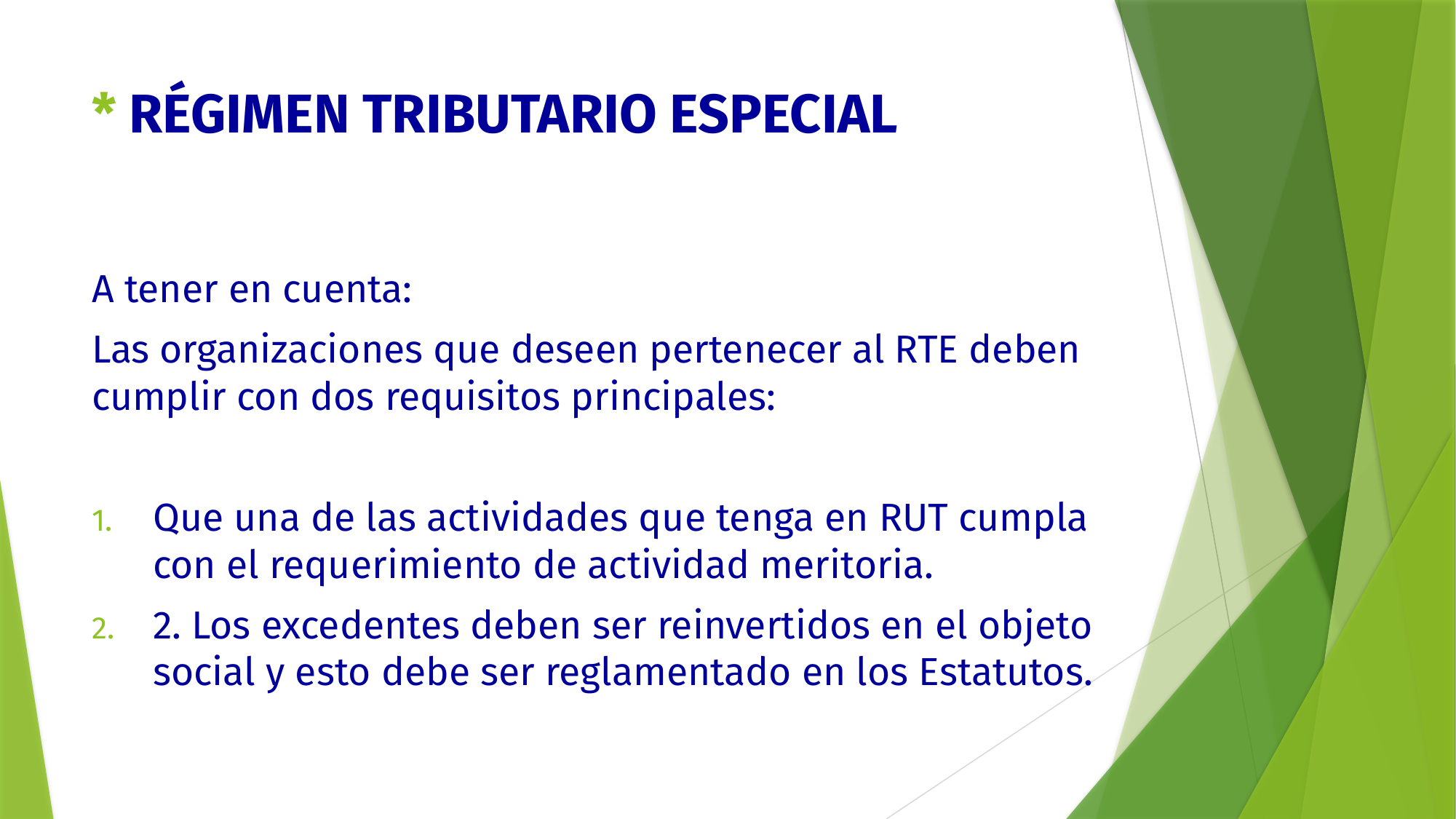

# * RÉGIMEN TRIBUTARIO ESPECIAL
A tener en cuenta:
Las organizaciones que deseen pertenecer al RTE deben cumplir con dos requisitos principales:

Que una de las actividades que tenga en RUT cumpla con el requerimiento de actividad meritoria.
2. Los excedentes deben ser reinvertidos en el objeto social y esto debe ser reglamentado en los Estatutos.